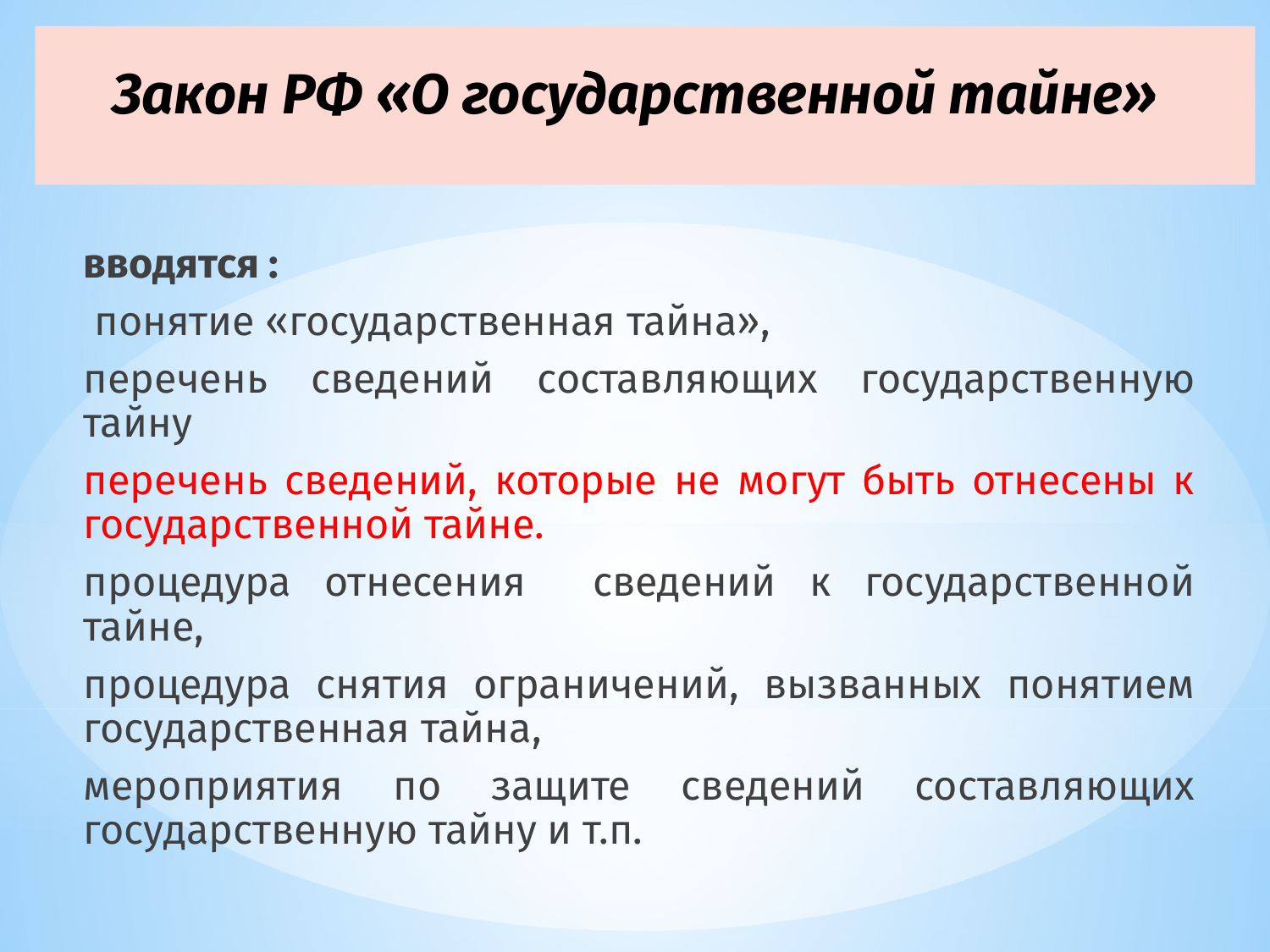

# Закон РФ «О государственной тайне»
вводятся :
 понятие «государственная тайна»,
перечень сведений составляющих государственную тайну
перечень сведений, которые не могут быть отнесены к государственной тайне.
процедура отнесения  сведений к государственной тайне,
процедура снятия ограничений, вызванных понятием государственная тайна,
мероприятия по защите сведений составляющих государственную тайну и т.п.